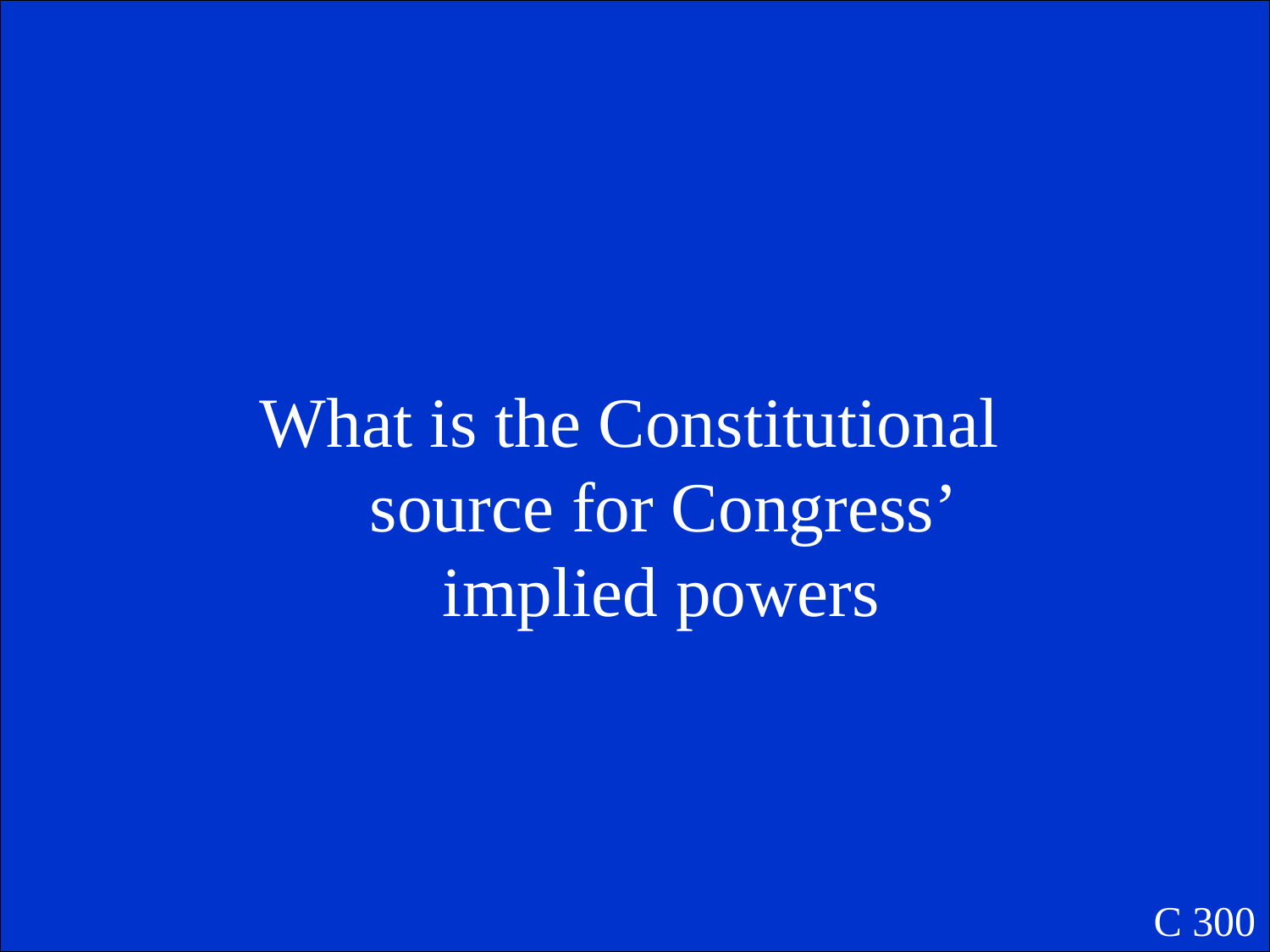

What is the Constitutional source for Congress’ implied powers
C 300